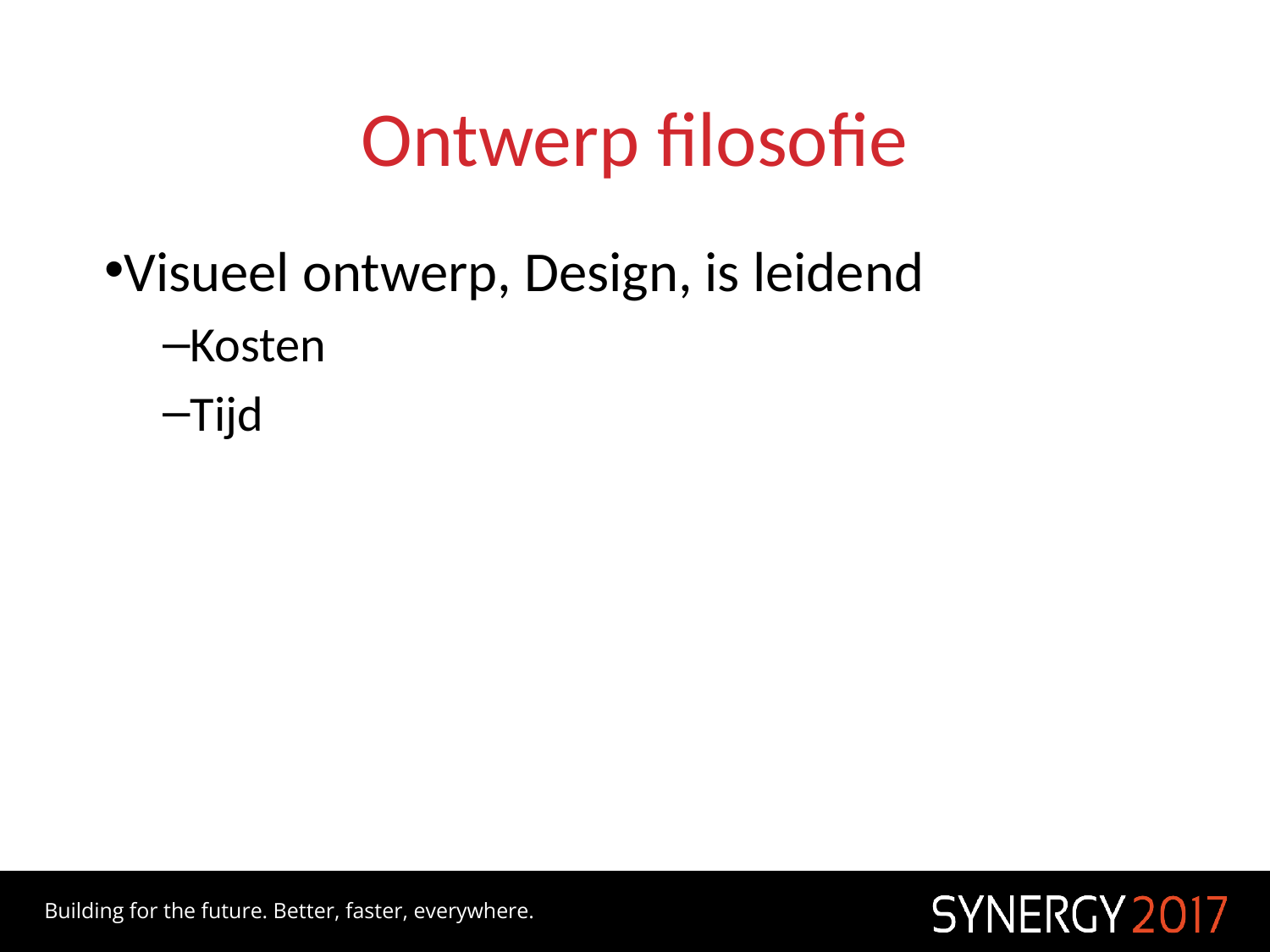

# Ontwerp filosofie
Visueel ontwerp, Design, is leidend
Kosten
Tijd